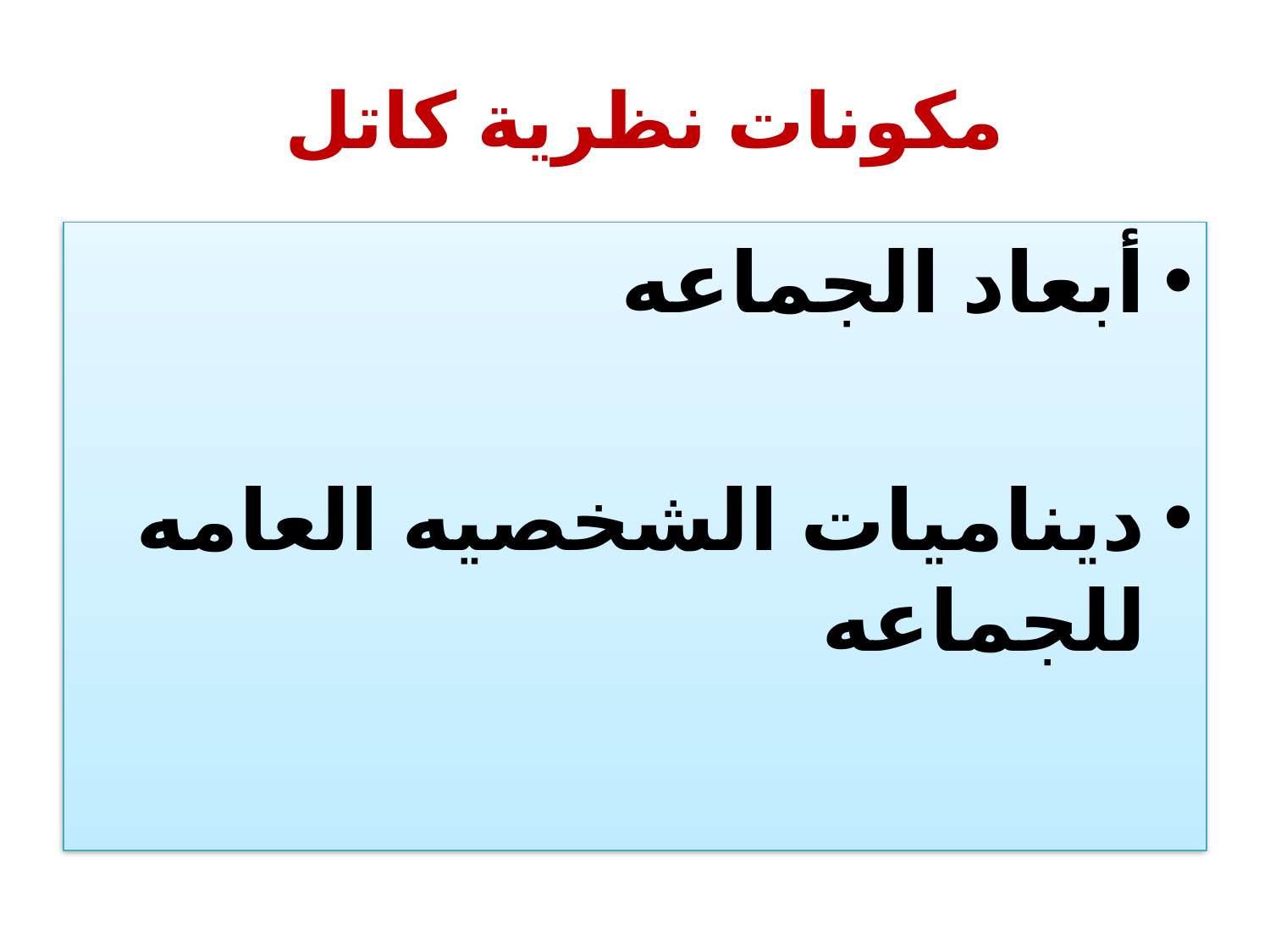

# مكونات نظرية كاتل
أبعاد الجماعه

ديناميات الشخصيه العامه للجماعه